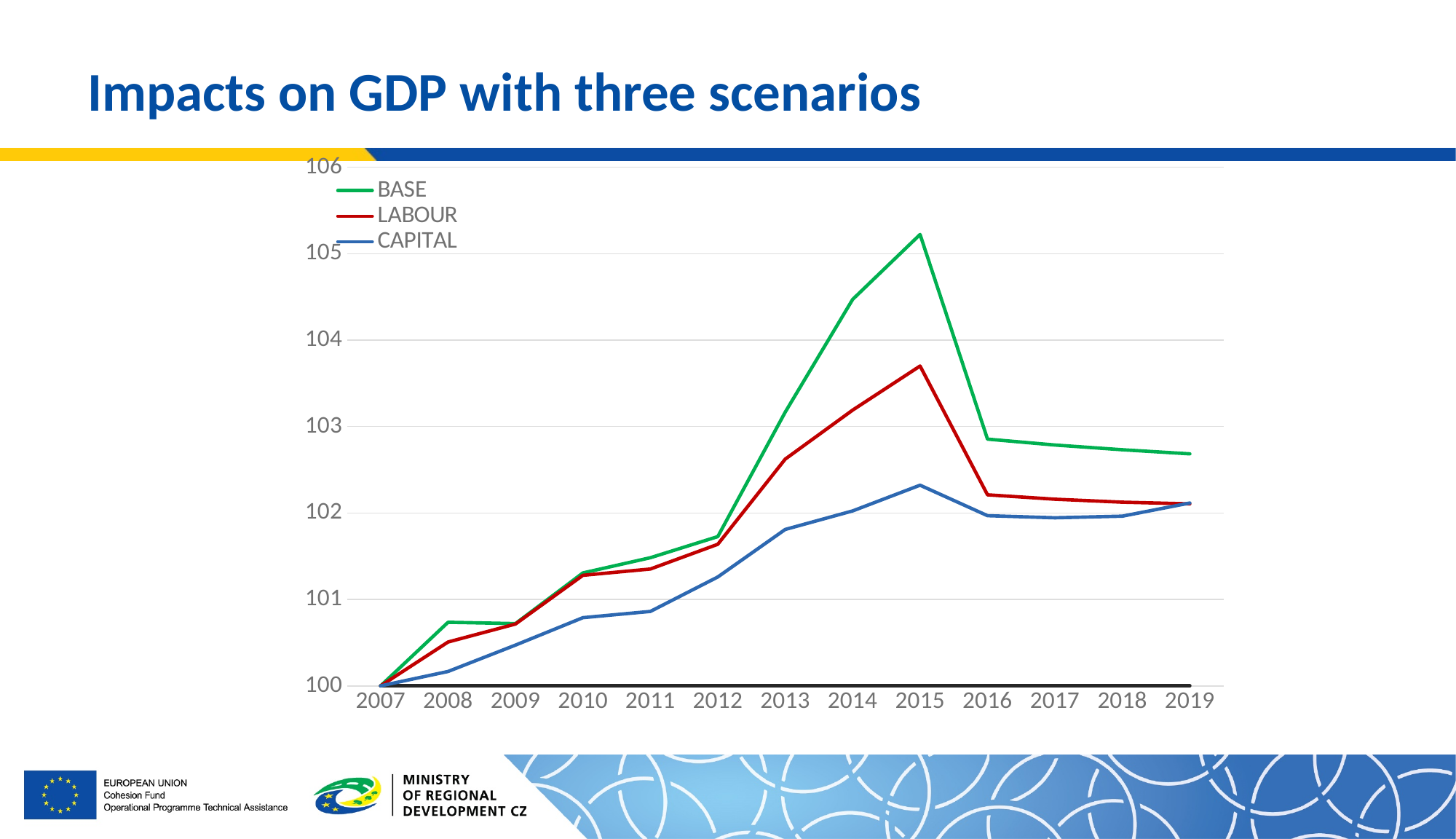

# Impacts on GDP with three scenarios

### Chart

| Category |  | BASE | LABOUR | CAPITAL |
|---|---|---|---|---|
| 2007 | 100.0 | 100.0 | 100.0 | 100.0 |
| 2008 | 100.0 | 100.73587418917506 | 100.50705435170434 | 100.16661145921849 |
| 2009 | 100.0 | 100.72045756805542 | 100.71555102616564 | 100.47126637247084 |
| 2010 | 100.0 | 101.30644626316534 | 101.27924520734447 | 100.78875642893168 |
| 2011 | 100.0 | 101.48246845147938 | 101.35165568982362 | 100.86074042677726 |
| 2012 | 100.0 | 101.72722358354498 | 101.6376737263789 | 101.25946262158297 |
| 2013 | 100.0 | 103.16608712282675 | 102.62300568764738 | 101.80934314405872 |
| 2014 | 100.0 | 104.47089389456991 | 103.19058219156273 | 102.02405077128485 |
| 2015 | 100.0 | 105.22201276142874 | 103.7004713794737 | 102.32115193649047 |
| 2016 | 100.0 | 102.85474117218662 | 102.21006409003428 | 101.96886435616754 |
| 2017 | 100.0 | 102.78659042907597 | 102.15884900575297 | 101.9446996502856 |
| 2018 | 100.0 | 102.73186690809857 | 102.12526034644549 | 101.96329762870516 |
| 2019 | 100.0 | 102.68444102877957 | 102.10540795247229 | 102.11562508857148 |